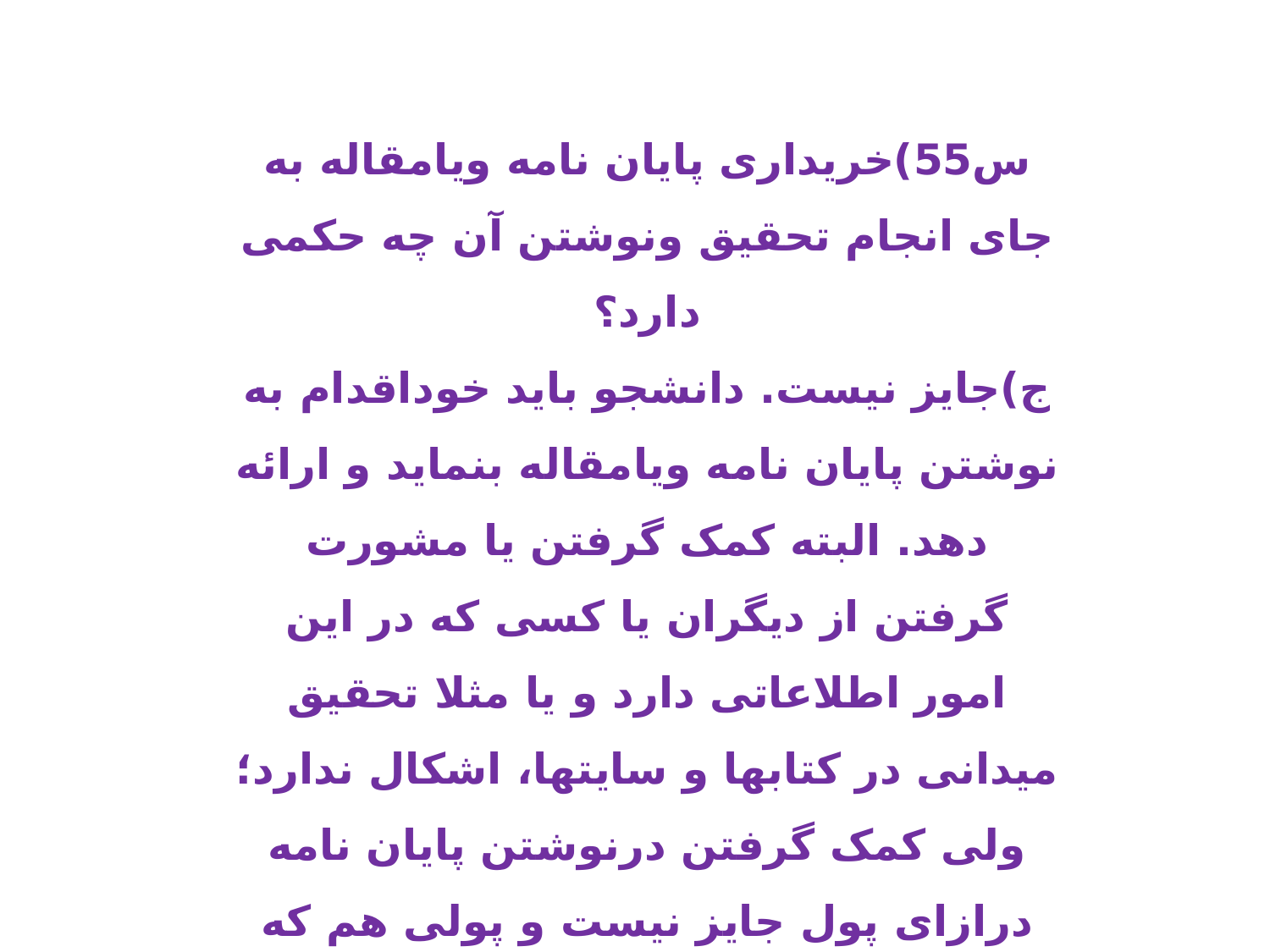

س55)خریداری پایان نامه ویامقاله به جای انجام تحقیق ونوشتن آن چه حکمی دارد؟
ج)جایز نیست. دانشجو باید خوداقدام به نوشتن پایان نامه ویامقاله بنماید و ارائه دهد. البته کمک گرفتن یا مشورت گرفتن از دیگران یا کسی که در این امور اطلاعاتی دارد و یا مثلا تحقیق میدانی در کتاب­ها و سایت­ها، اشکال ندارد؛ ولی کمک گرفتن درنوشتن پایان نامه درازای پول جایز نیست و پولی هم که دریافت می­شود حلال نیست.